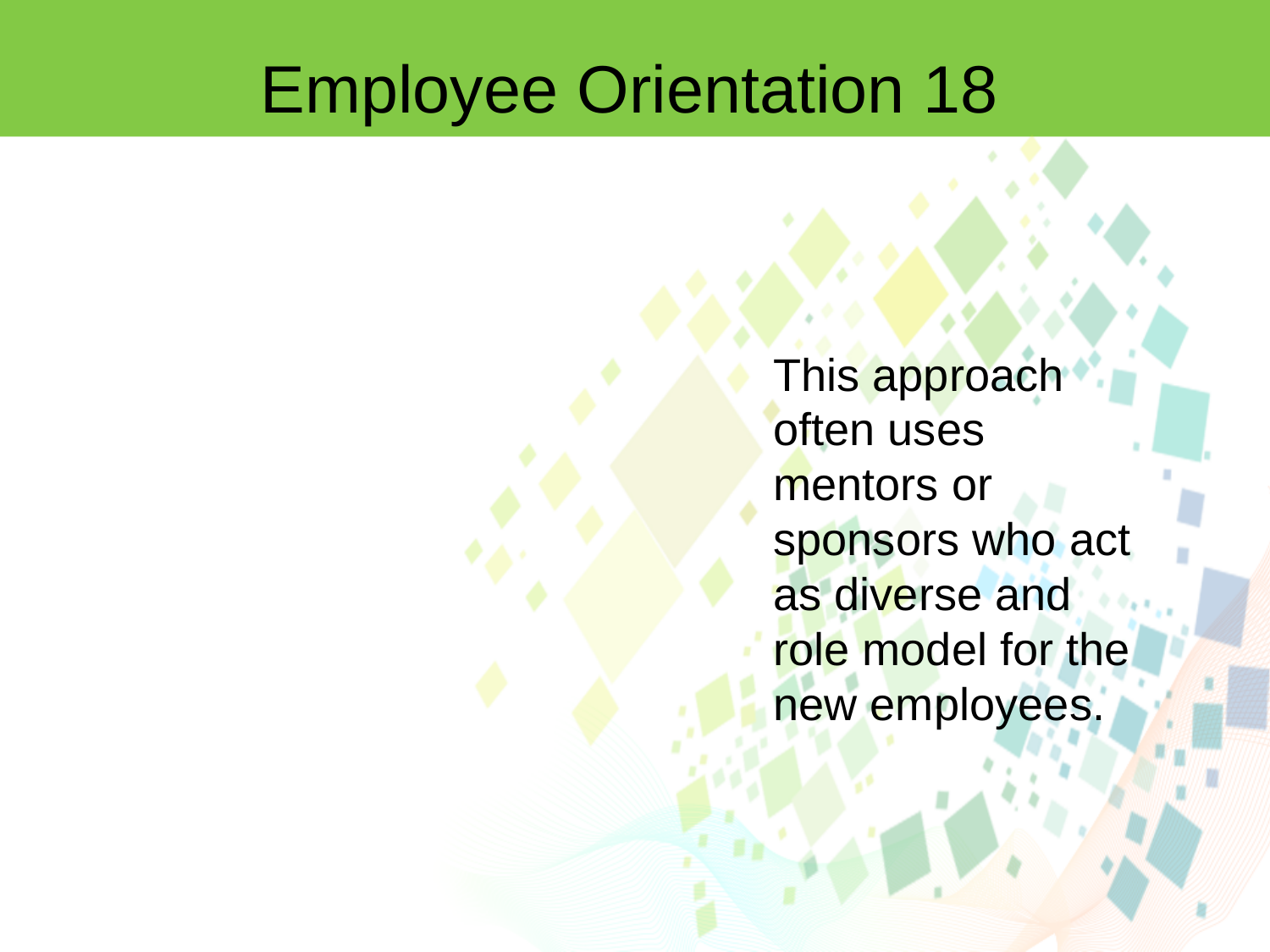

Employee Orientation 18
This approach often uses mentors or sponsors who act as diverse and role model for the new employees.